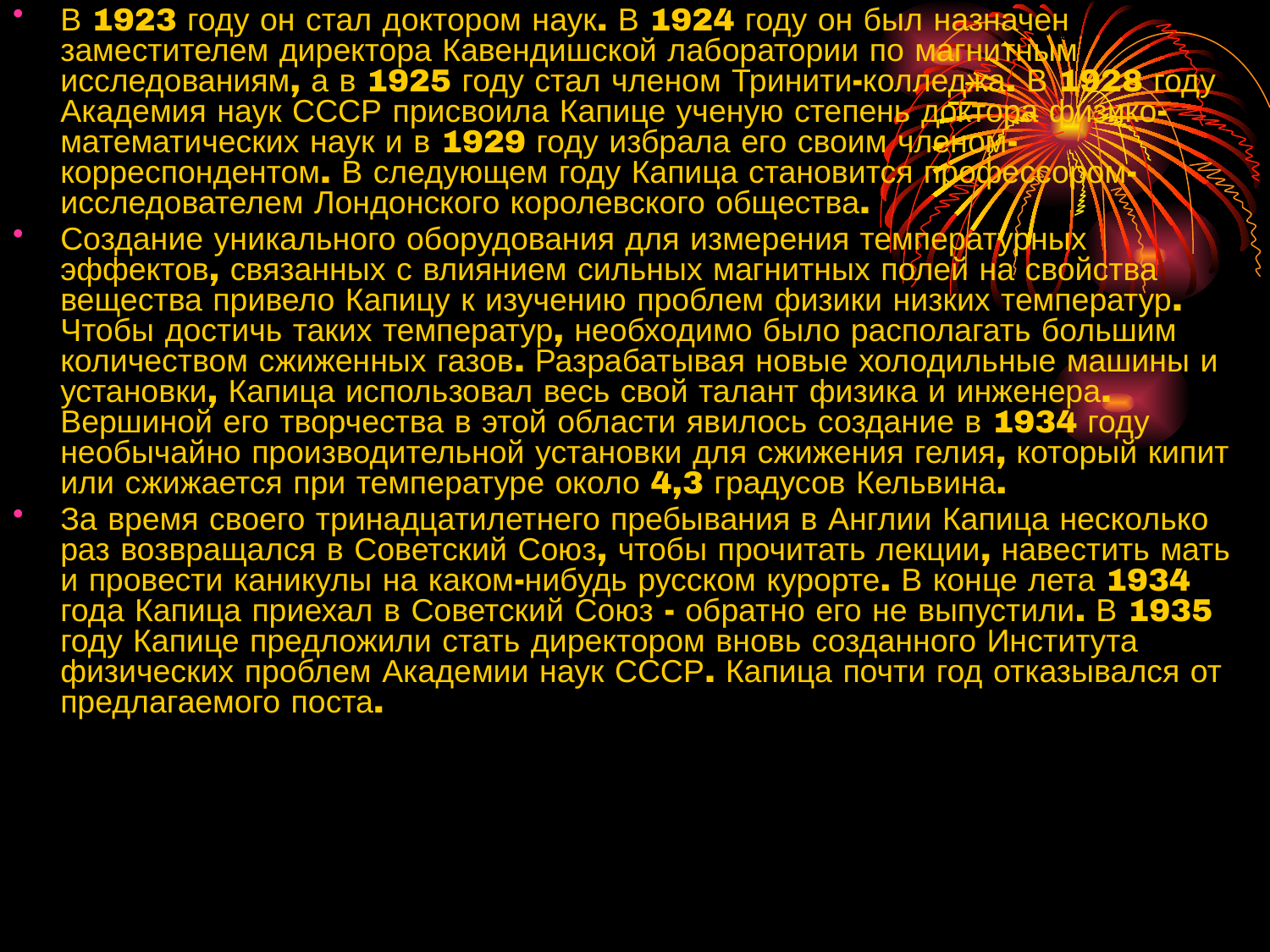

В 1923 году он стал доктором наук. В 1924 году он был назначен заместителем директора Кавендишской лаборатории по магнитным исследованиям, а в 1925 году стал членом Тринити-колледжа. В 1928 году Академия наук СССР присвоила Капице ученую степень доктора физико-математических наук и в 1929 году избрала его своим членом-корреспондентом. В следующем году Капица становится профессором-исследователем Лондонского королевского общества.
Создание уникального оборудования для измерения температурных эффектов, связанных с влиянием сильных магнитных полей на свойства вещества привело Капицу к изучению проблем физики низких температур. Чтобы достичь таких температур, необходимо было располагать большим количеством сжиженных газов. Разрабатывая новые холодильные машины и установки, Капица использовал весь свой талант физика и инженера. Вершиной его творчества в этой области явилось создание в 1934 году необычайно производительной установки для сжижения гелия, который кипит или сжижается при температуре около 4,3 градусов Кельвина.
За время своего тринадцатилетнего пребывания в Англии Капица несколько раз возвращался в Советский Союз, чтобы прочитать лекции, навестить мать и провести каникулы на каком-нибудь русском курорте. В конце лета 1934 года Капица приехал в Советский Союз - обратно его не выпустили. В 1935 году Капице предложили стать директором вновь созданного Института физических проблем Академии наук СССР. Капица почти год отказывался от предлагаемого поста.